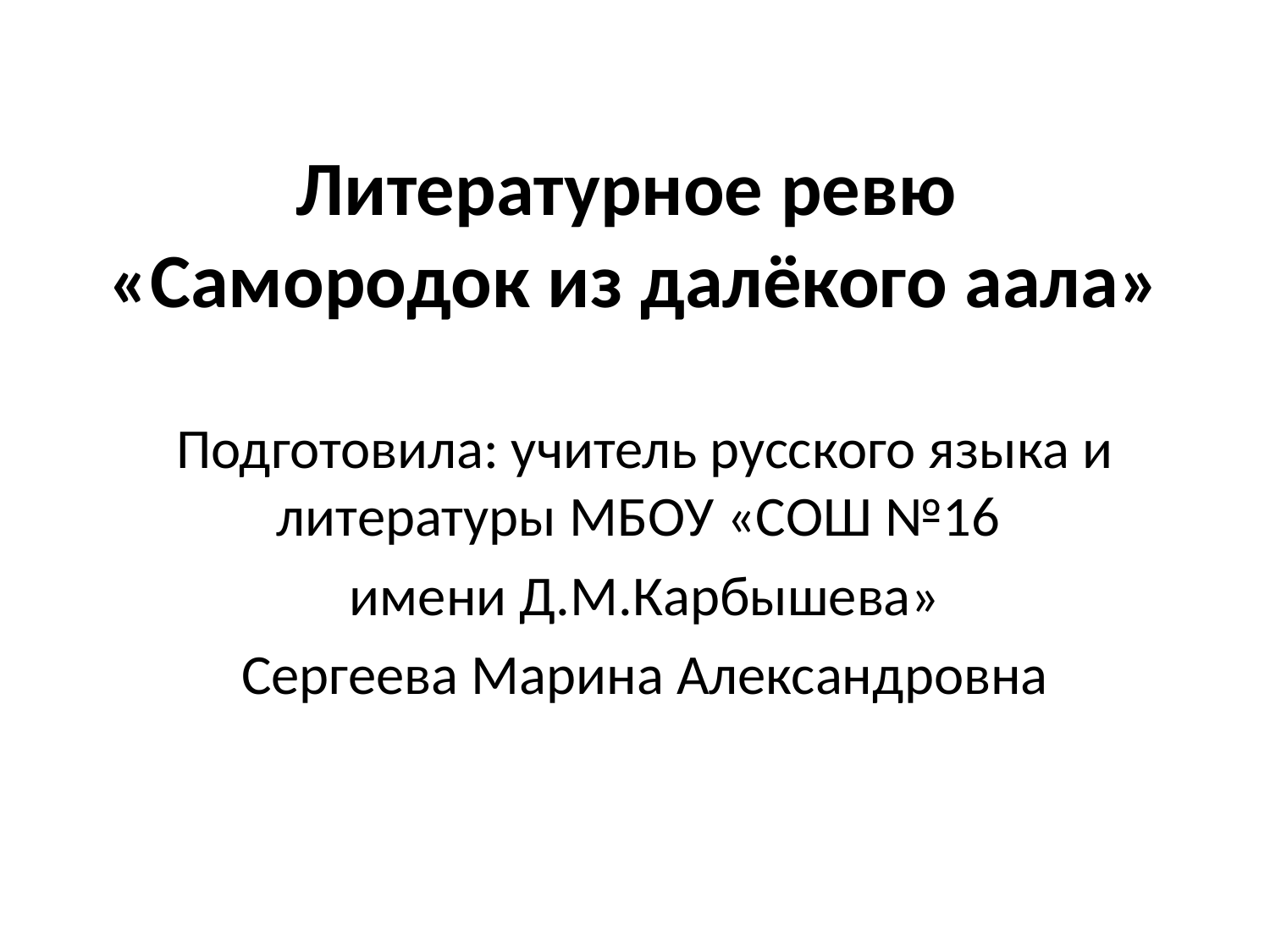

# Литературное ревю «Самородок из далёкого аала»
Подготовила: учитель русского языка и литературы МБОУ «СОШ №16
имени Д.М.Карбышева»
Сергеева Марина Александровна